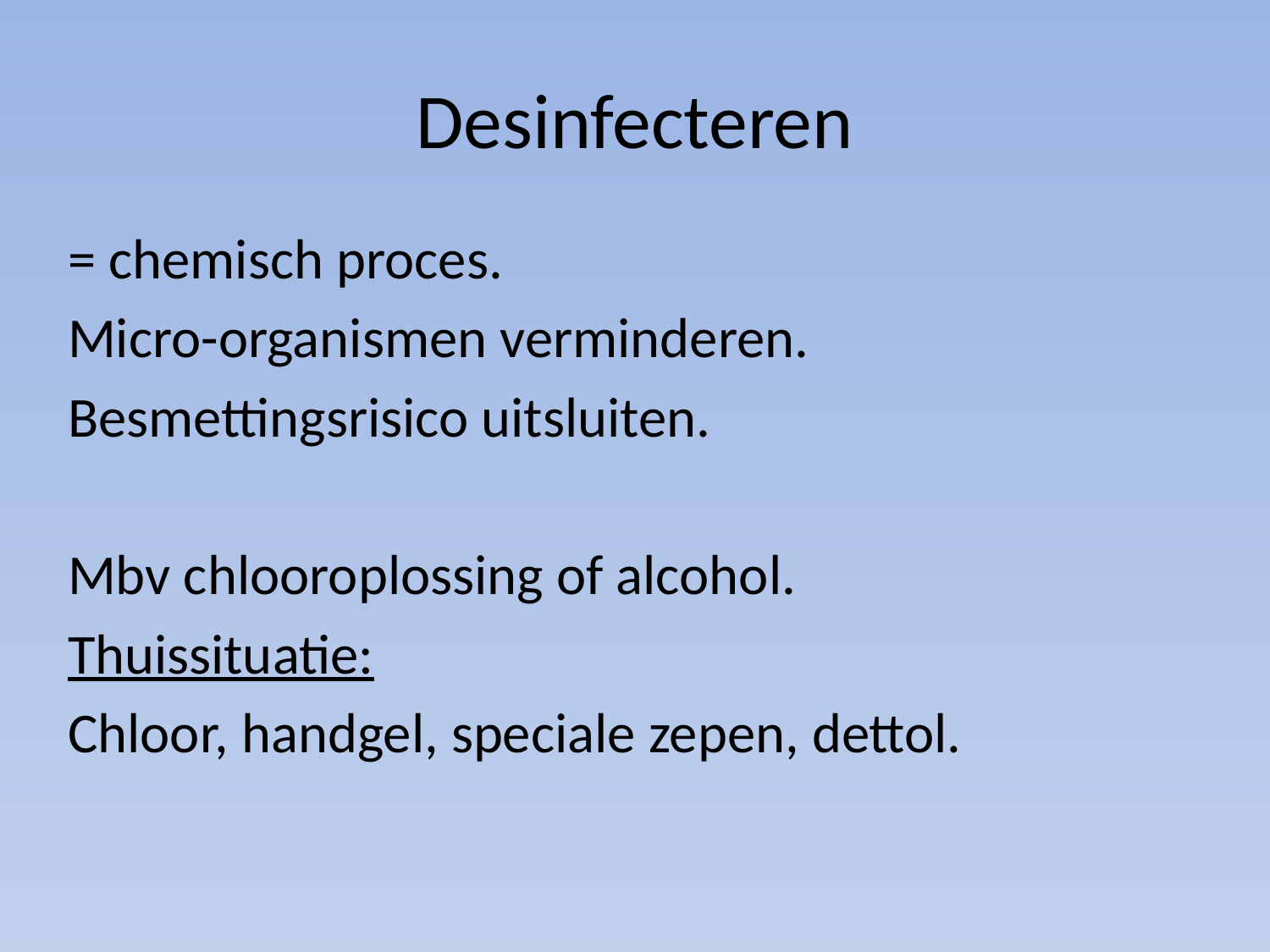

# Desinfecteren
= chemisch proces.
Micro-organismen verminderen.
Besmettingsrisico uitsluiten.

Mbv chlooroplossing of alcohol.
Thuissituatie:
Chloor, handgel, speciale zepen, dettol.